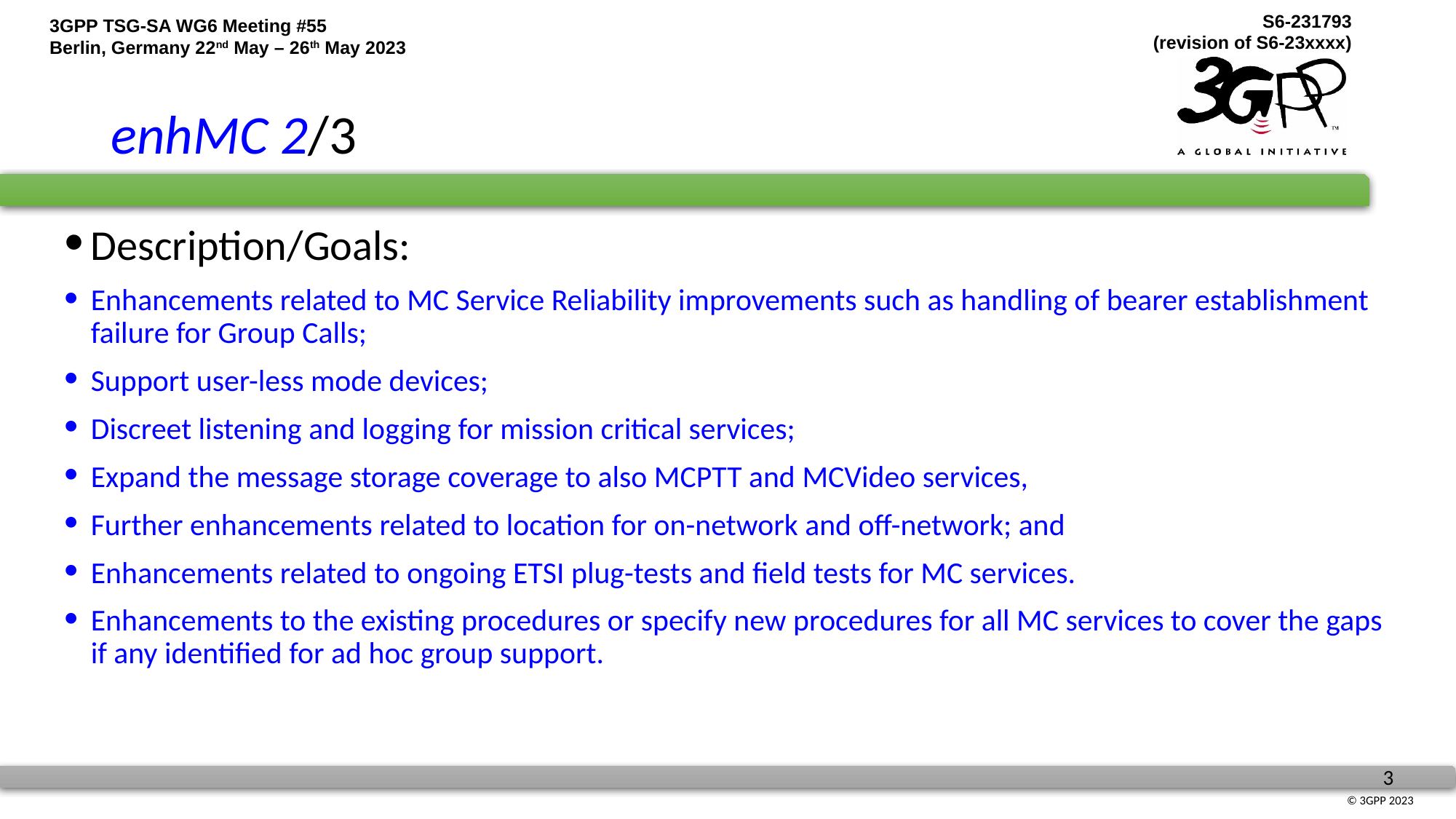

# enhMC 2/3
Description/Goals:
Enhancements related to MC Service Reliability improvements such as handling of bearer establishment failure for Group Calls;
Support user-less mode devices;
Discreet listening and logging for mission critical services;
Expand the message storage coverage to also MCPTT and MCVideo services,
Further enhancements related to location for on-network and off-network; and
Enhancements related to ongoing ETSI plug-tests and field tests for MC services.
Enhancements to the existing procedures or specify new procedures for all MC services to cover the gaps if any identified for ad hoc group support.